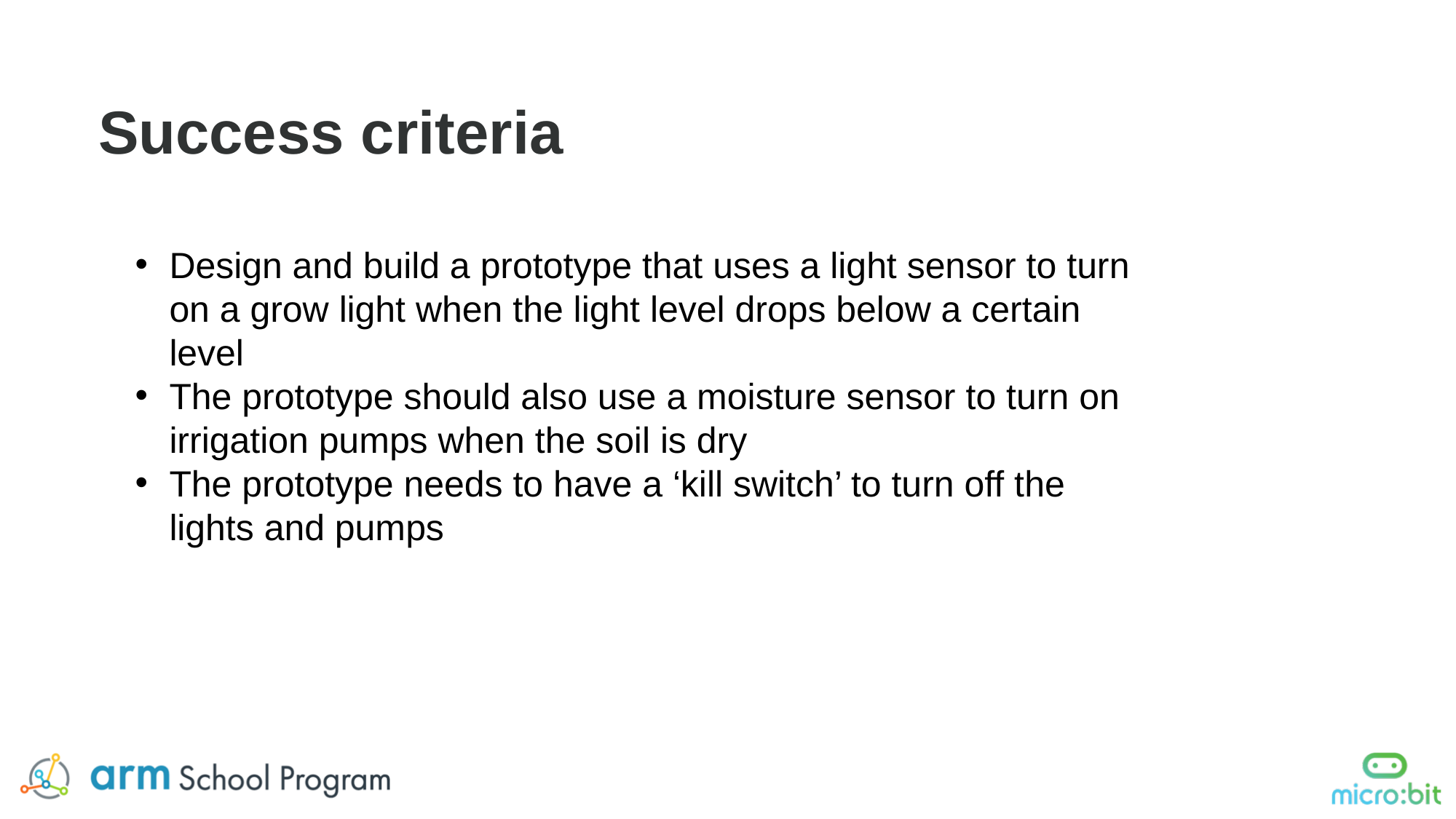

# Success criteria
Design and build a prototype that uses a light sensor to turn on a grow light when the light level drops below a certain level
The prototype should also use a moisture sensor to turn on irrigation pumps when the soil is dry
The prototype needs to have a ‘kill switch’ to turn off the lights and pumps